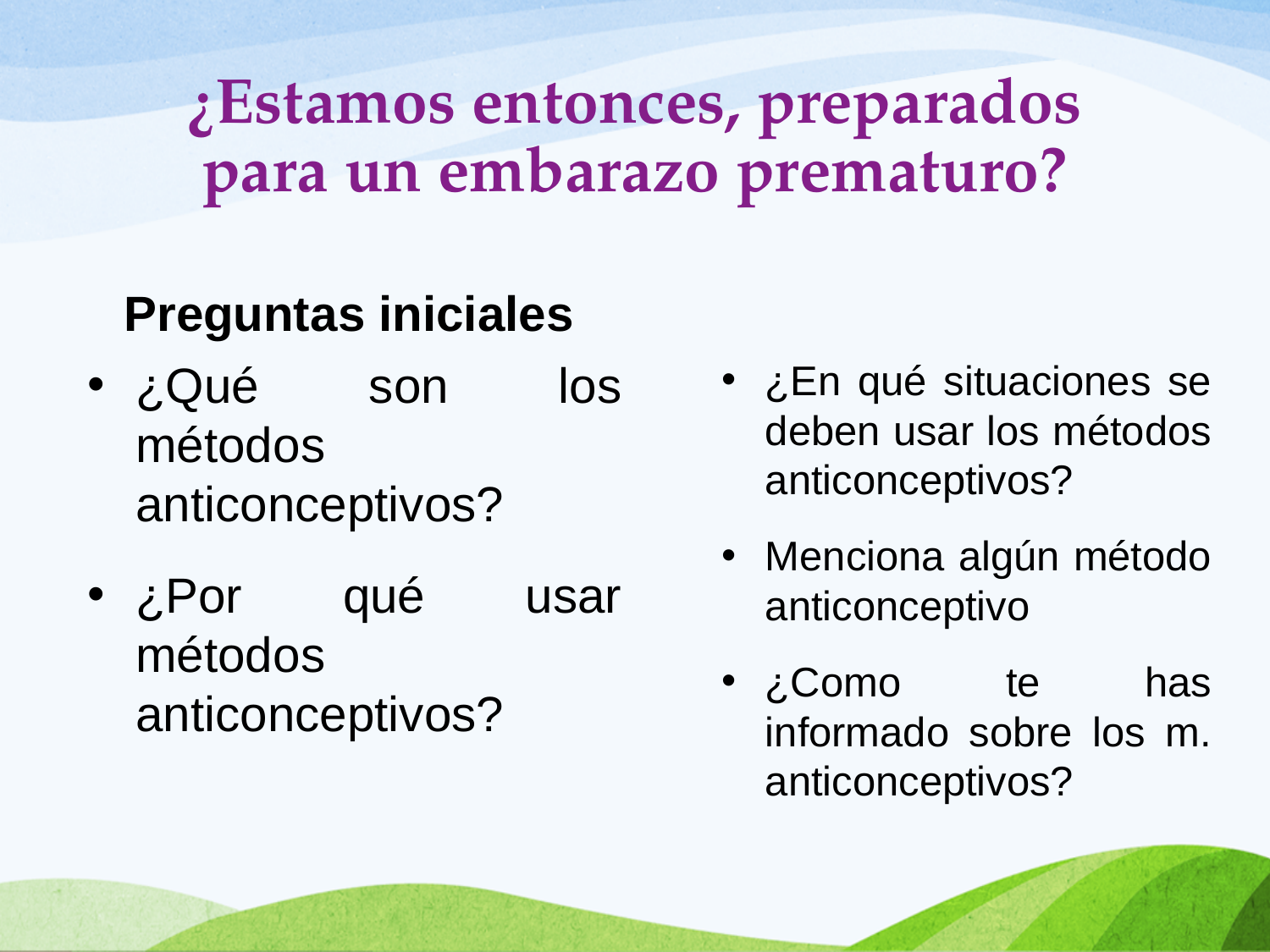

# ¿Estamos entonces, preparados para un embarazo prematuro?
Preguntas iniciales
¿Qué son los métodos anticonceptivos?
¿Por qué usar métodos anticonceptivos?
¿En qué situaciones se deben usar los métodos anticonceptivos?
Menciona algún método anticonceptivo
¿Como te has informado sobre los m. anticonceptivos?